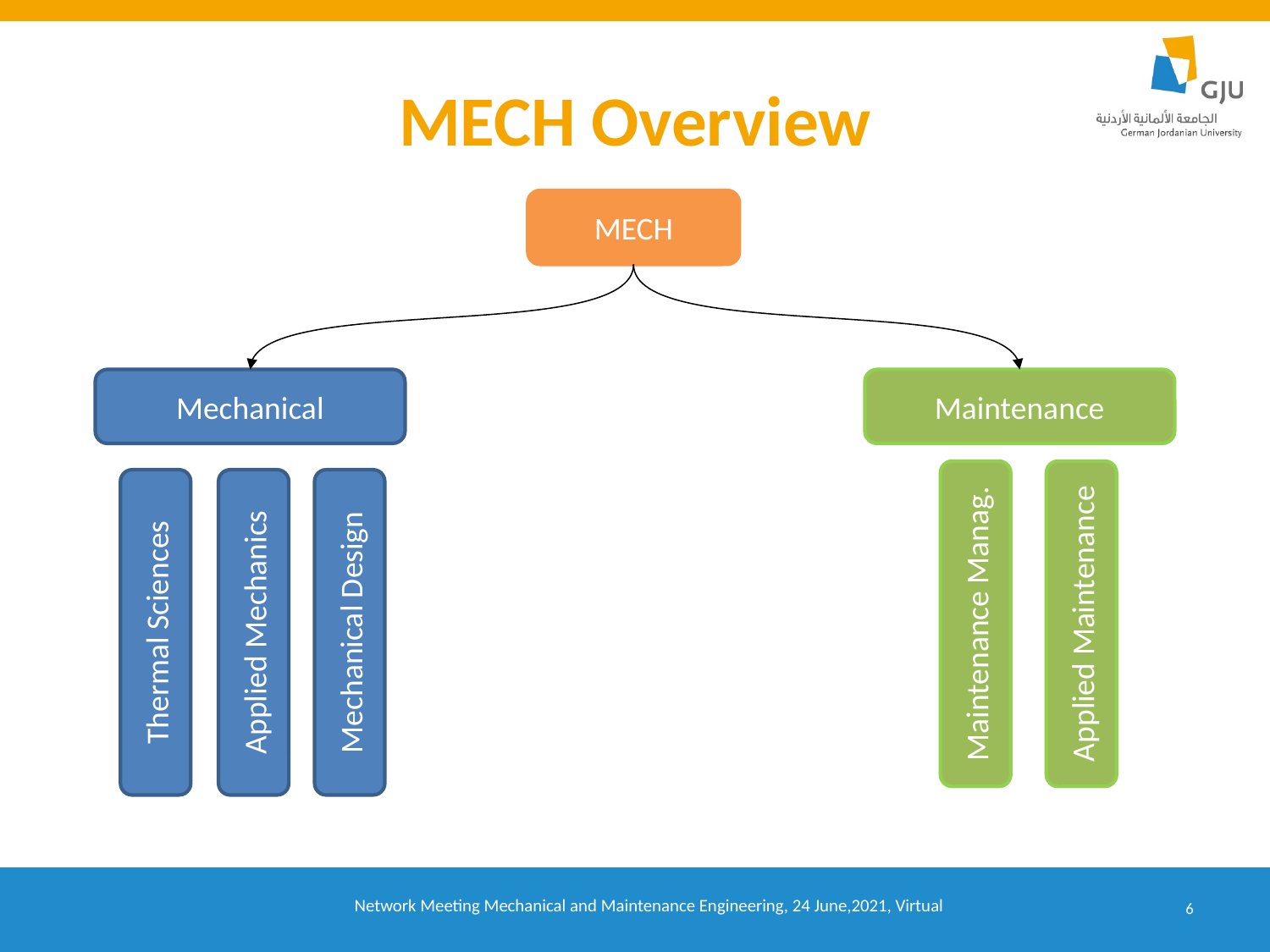

# MECH Overview
MECH
Mechanical
Maintenance
Maintenance Manag.
Applied Maintenance
Thermal Sciences
Applied Mechanics
Mechanical Design
6
Network Meeting Mechanical and Maintenance Engineering, 24 June,2021, Virtual